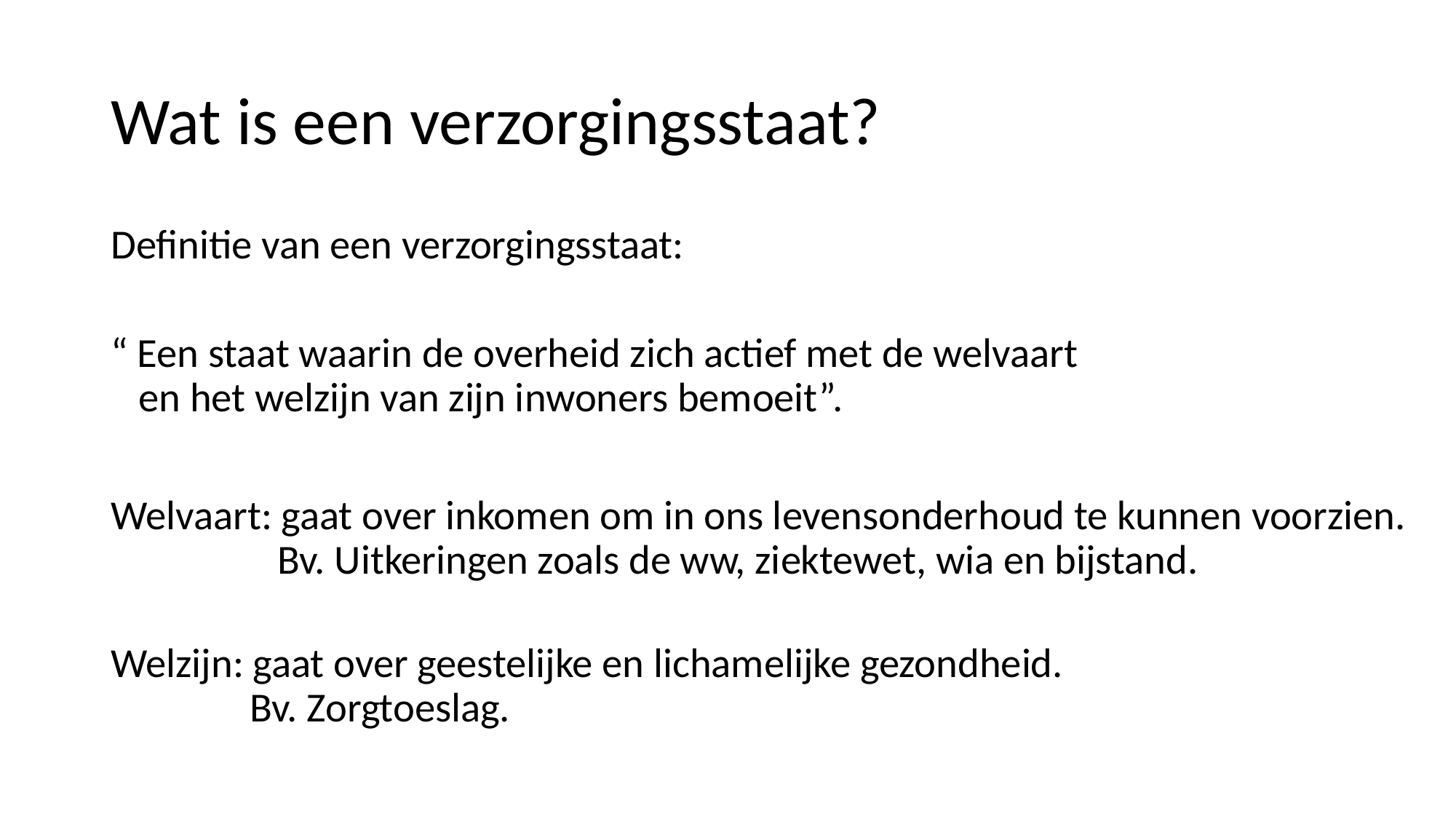

# Wat is een verzorgingsstaat?
Definitie van een verzorgingsstaat:
“ Een staat waarin de overheid zich actief met de welvaart
   en het welzijn van zijn inwoners bemoeit”.

Welvaart: gaat over inkomen om in ons levensonderhoud te kunnen voorzien.
                  Bv. Uitkeringen zoals de ww, ziektewet, wia en bijstand.
Welzijn: gaat over geestelijke en lichamelijke gezondheid.
               Bv. Zorgtoeslag.